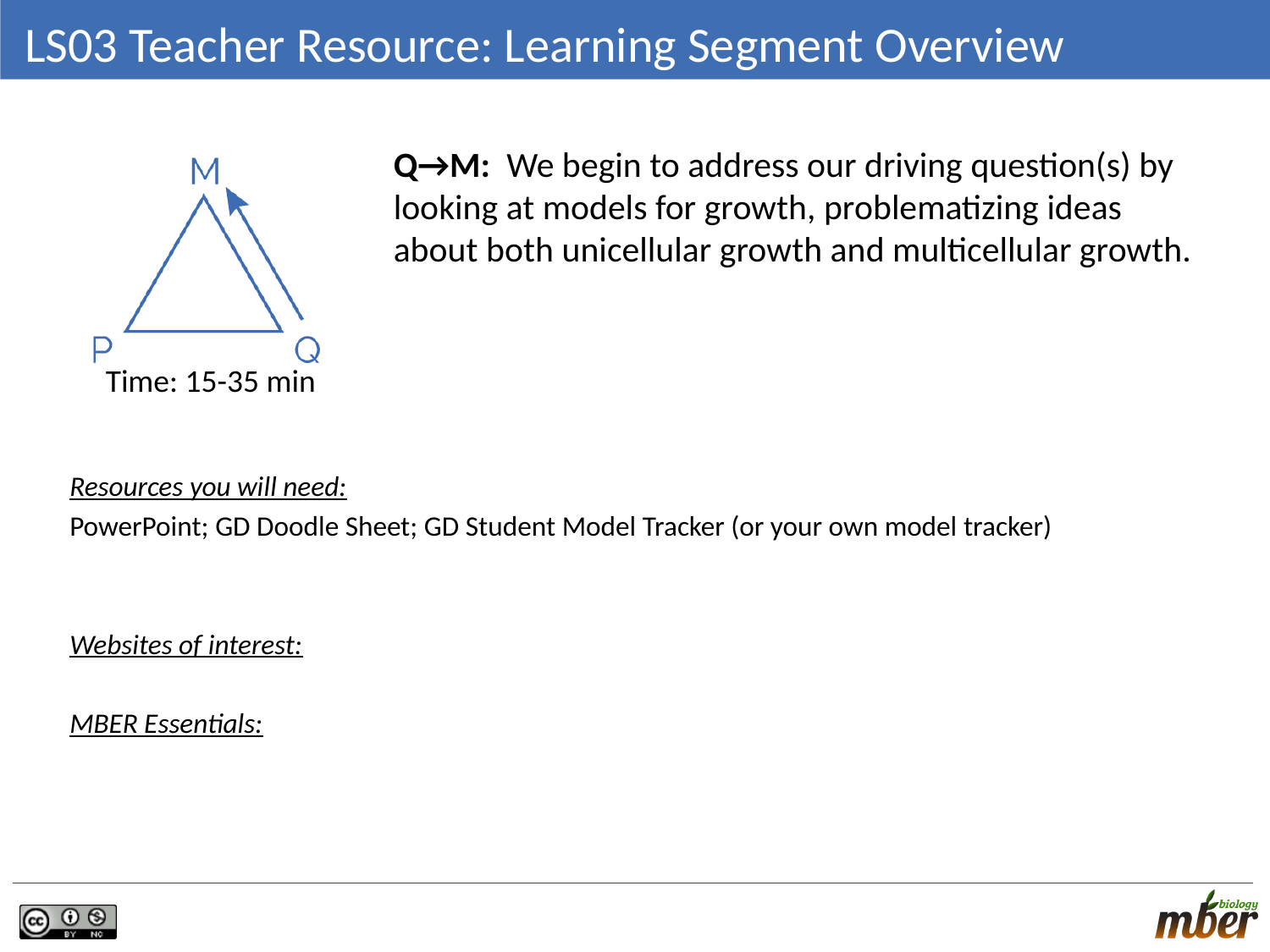

# LS03 Teacher Resource: Learning Segment Overview
Q→M:  We begin to address our driving question(s) by looking at models for growth, problematizing ideas about both unicellular growth and multicellular growth.
Time: 15-35 min
Resources you will need:
PowerPoint; GD Doodle Sheet; GD Student Model Tracker (or your own model tracker)

Websites of interest:

MBER Essentials: